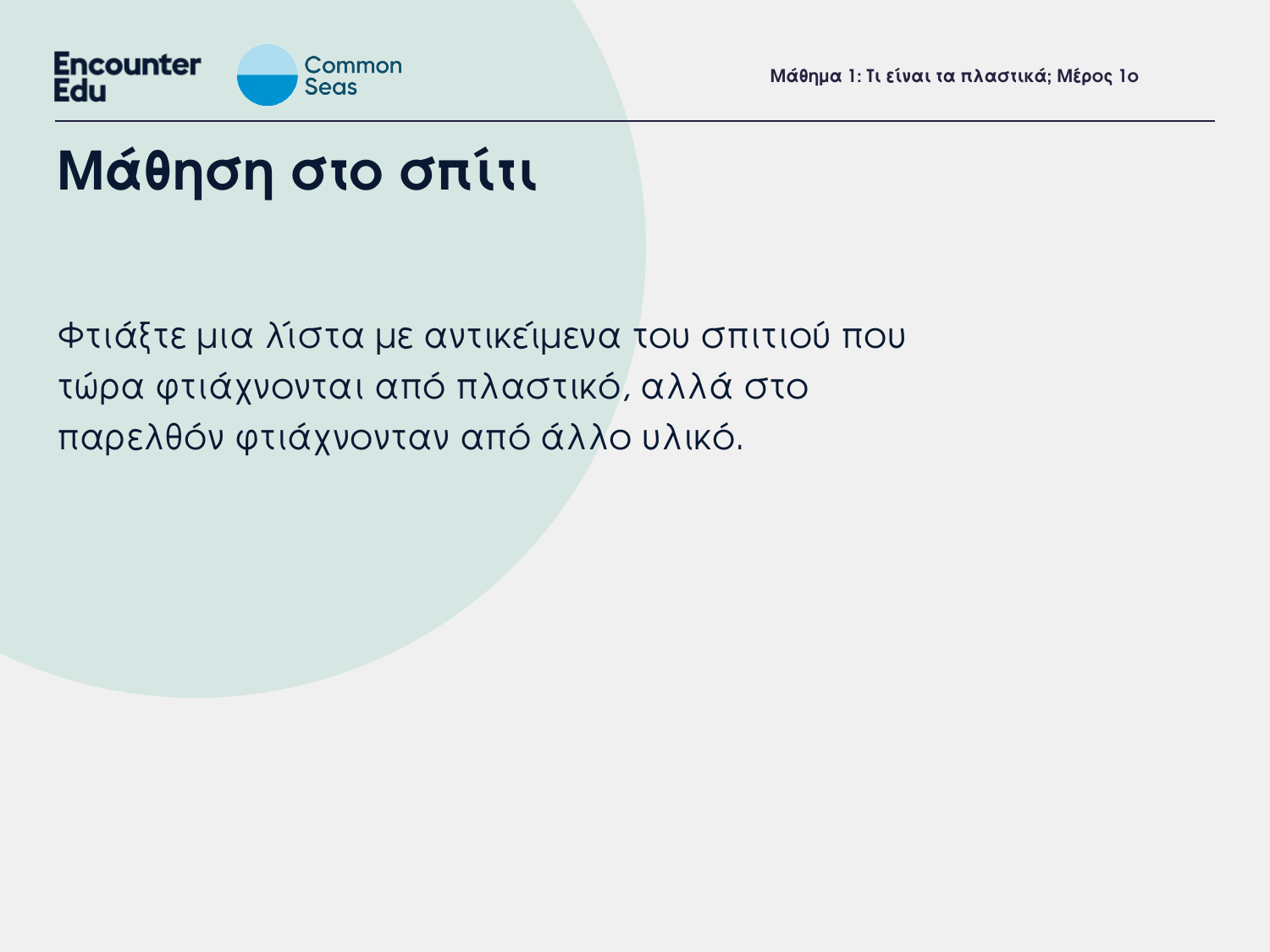

# Μάθημα 1: Τι είναι τα πλαστικά; Μέρος 1ο
Μάθηση στο σπίτι
Φτιάξτε μια λίστα με αντικείμενα του σπιτιού που τώρα φτιάχνονται από πλαστικό, αλλά στο παρελθόν φτιάχνονταν από άλλο υλικό.